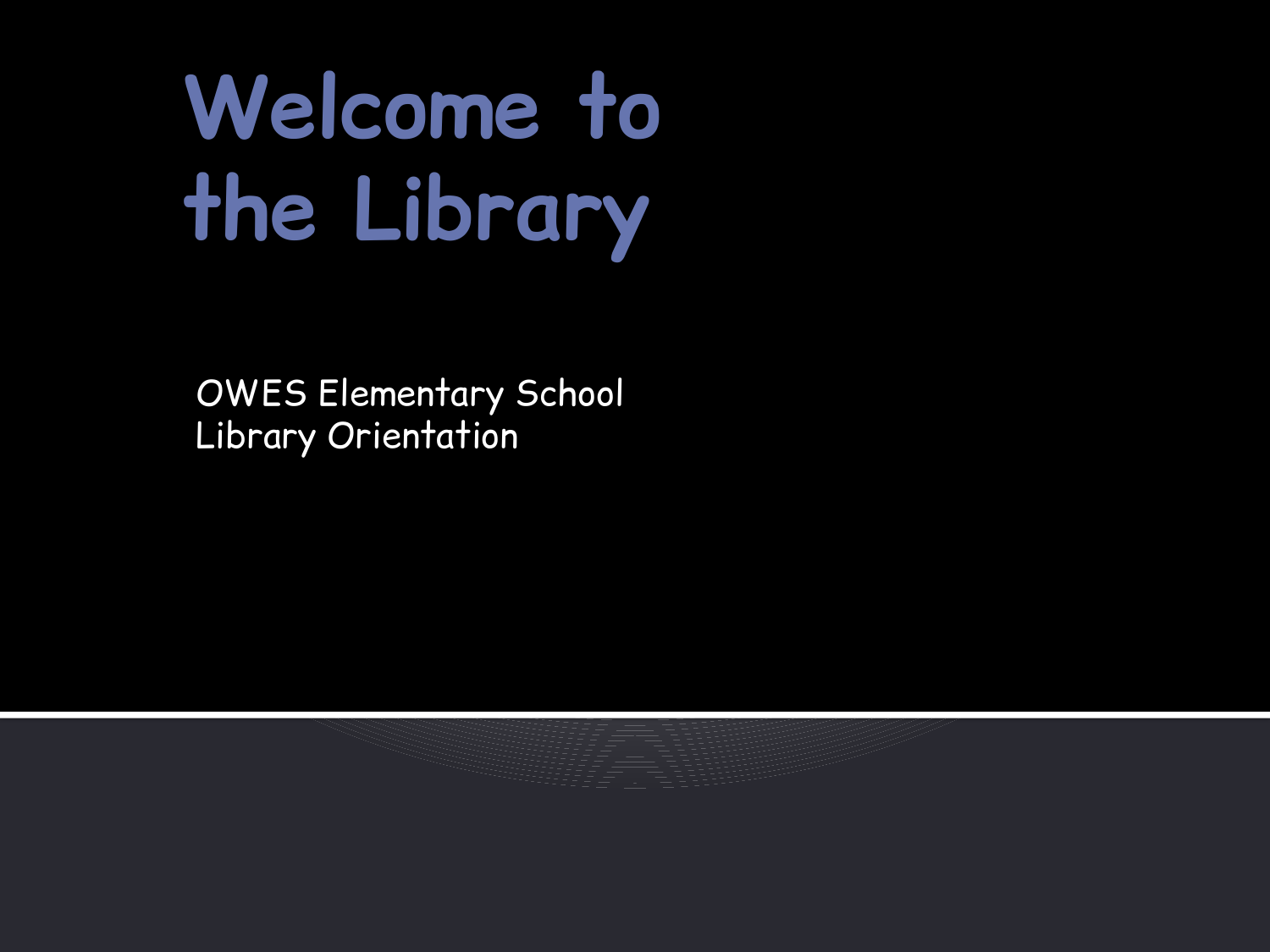

# Welcome to the Library
OWES Elementary School
Library Orientation